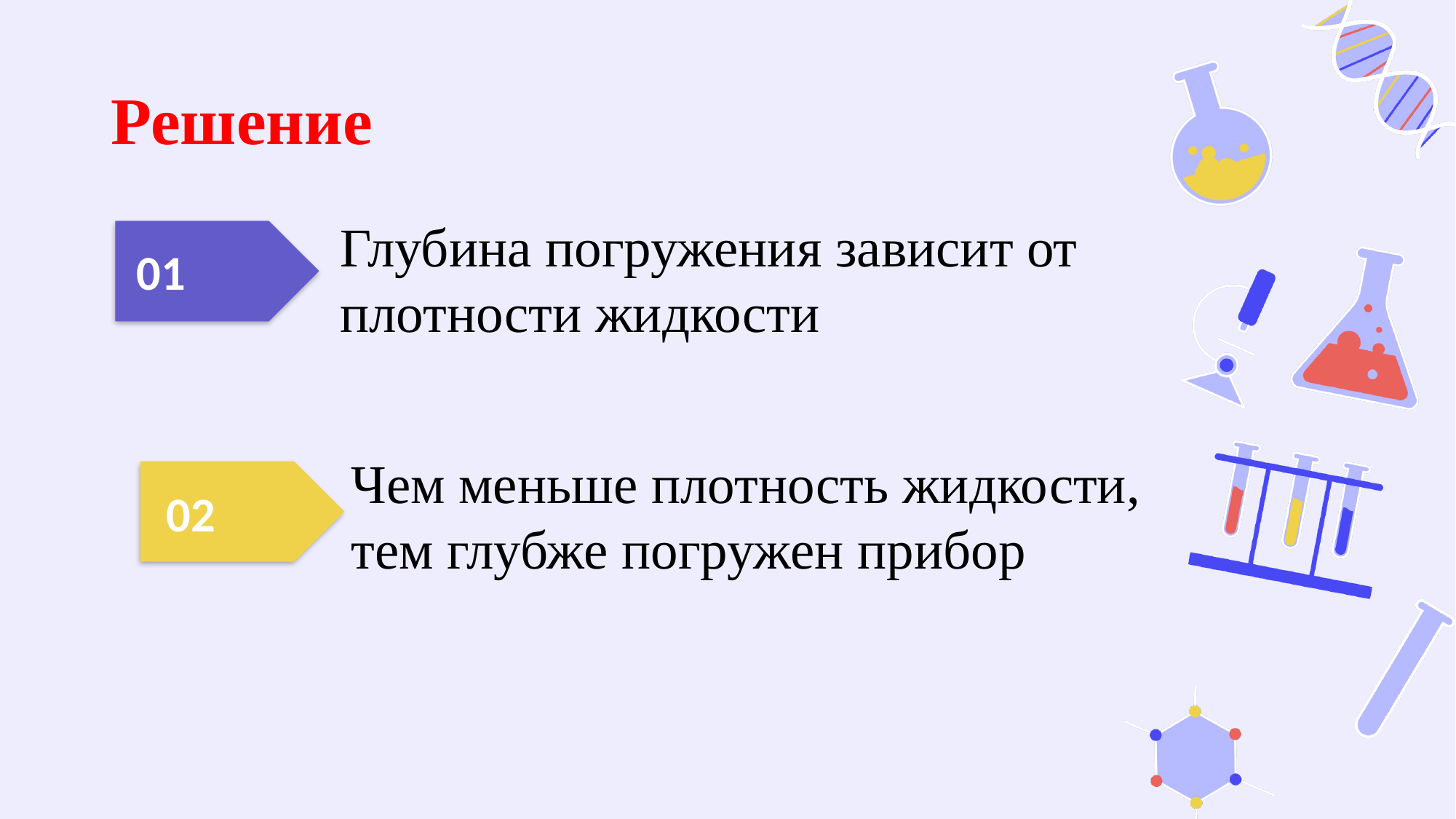

# Решение
Глубина погружения зависит от
плотности жидкости

01
Чем меньше плотность жидкости,
тем глубже погружен прибор

02